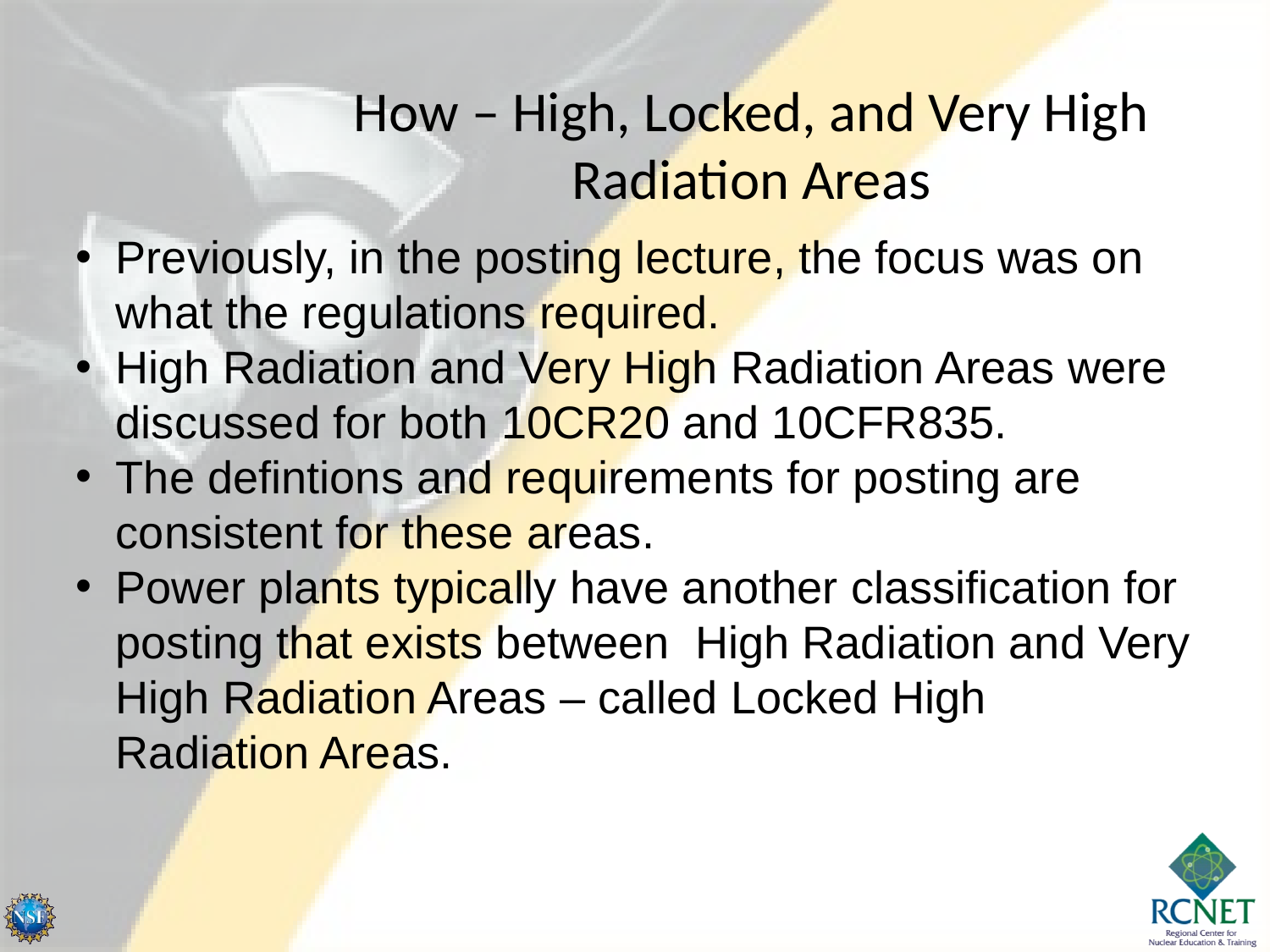

How – High, Locked, and Very High Radiation Areas
Previously, in the posting lecture, the focus was on what the regulations required.
High Radiation and Very High Radiation Areas were discussed for both 10CR20 and 10CFR835.
The defintions and requirements for posting are consistent for these areas.
Power plants typically have another classification for posting that exists between  High Radiation and Very High Radiation Areas – called Locked High Radiation Areas.